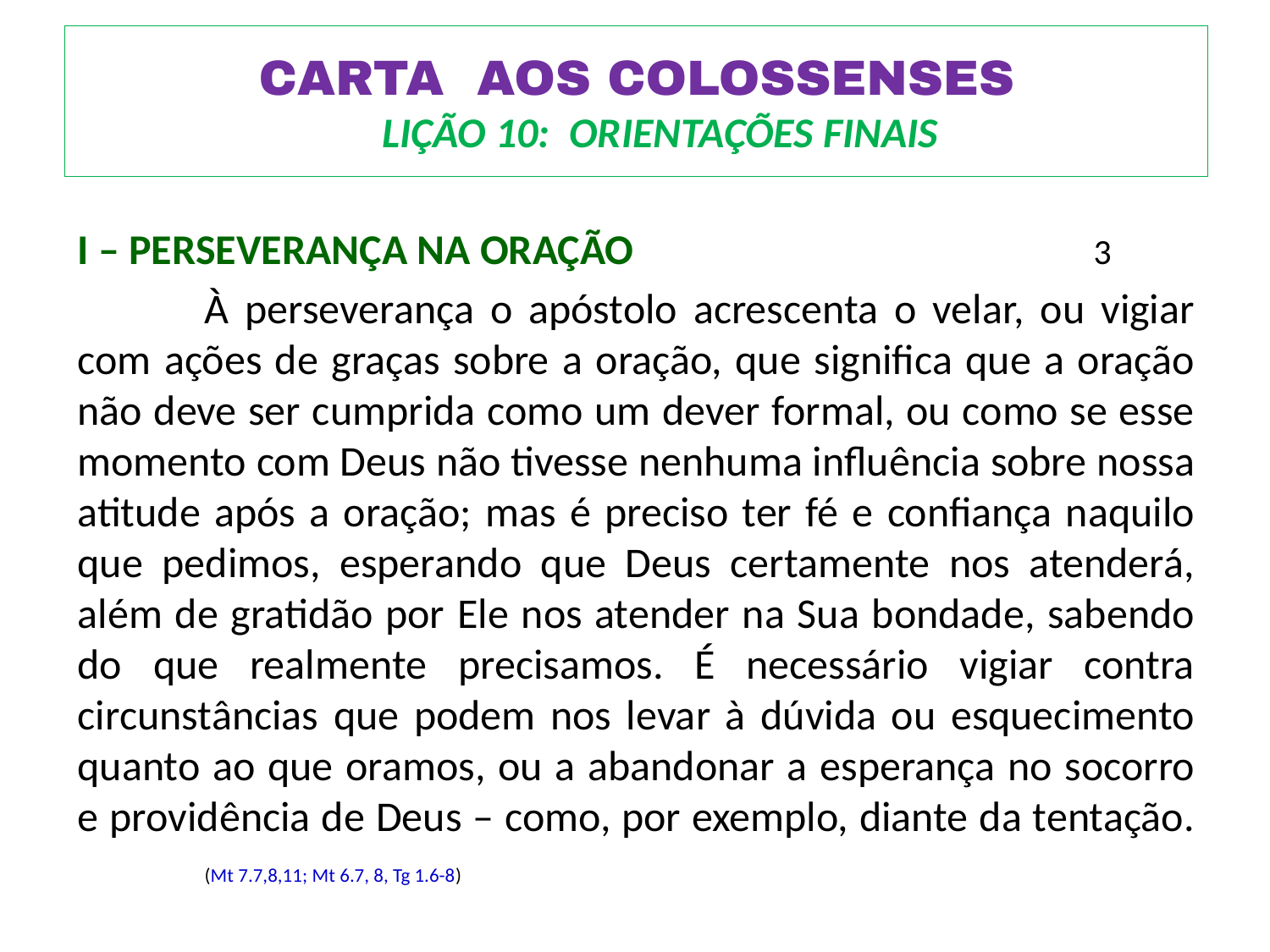

# CARTA  AOS COLOSSENSES LIÇÃO 10:  ORIENTAÇÕES FINAIS
I – PERSEVERANÇA NA ORAÇÃO				3
	À perseverança o apóstolo acrescenta o velar, ou vigiar com ações de graças sobre a oração, que significa que a oração não deve ser cumprida como um dever formal, ou como se esse momento com Deus não tivesse nenhuma influência sobre nossa atitude após a oração; mas é preciso ter fé e confiança naquilo que pedimos, esperando que Deus certamente nos atenderá, além de gratidão por Ele nos atender na Sua bondade, sabendo do que realmente precisamos. É necessário vigiar contra circunstâncias que podem nos levar à dúvida ou esquecimento quanto ao que oramos, ou a abandonar a esperança no socorro e providência de Deus – como, por exemplo, diante da tentação.	(Mt 7.7,8,11; Mt 6.7, 8, Tg 1.6-8)